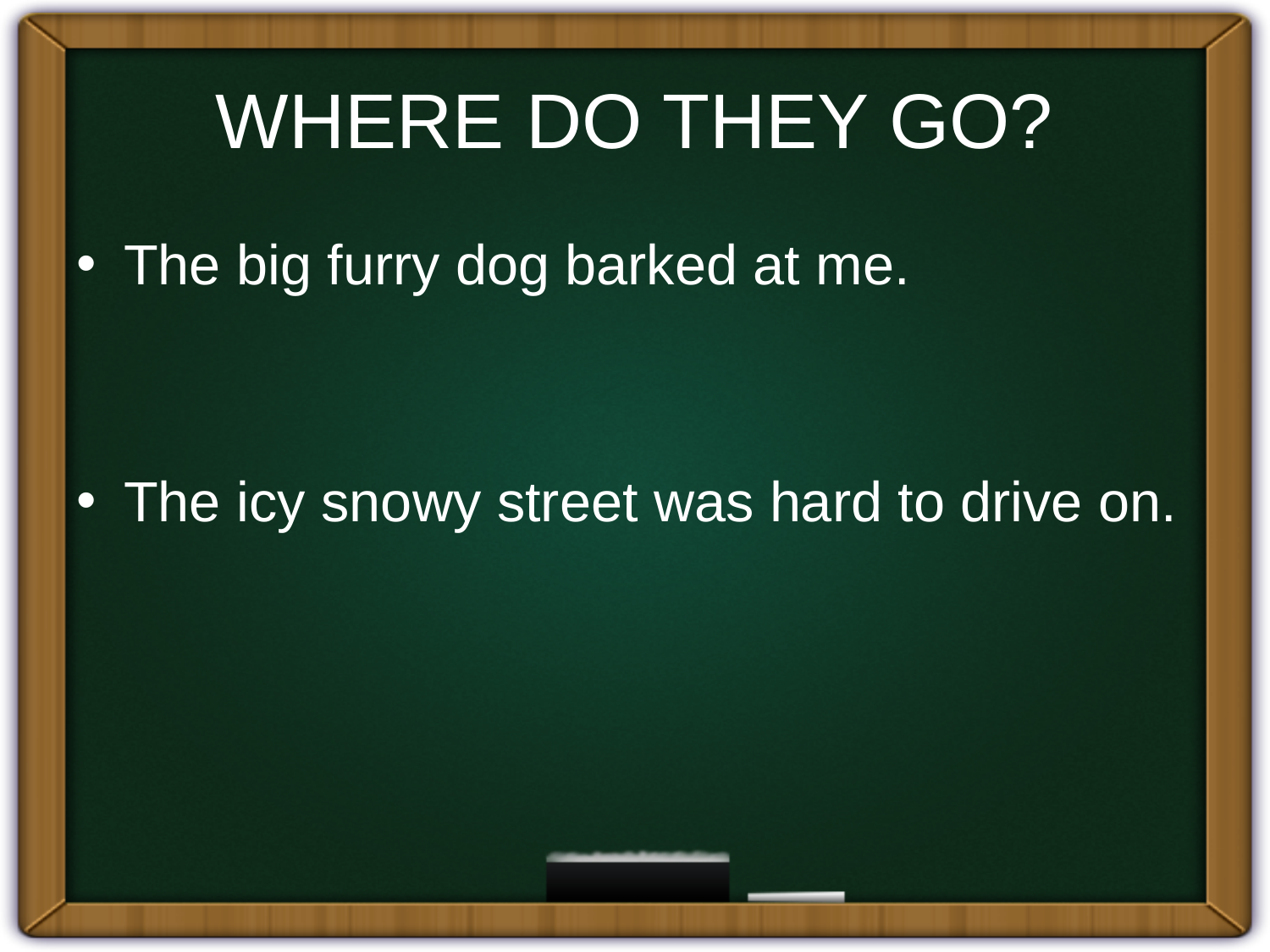

# WHERE DO THEY GO?
The big furry dog barked at me.

The icy snowy street was hard to drive on.